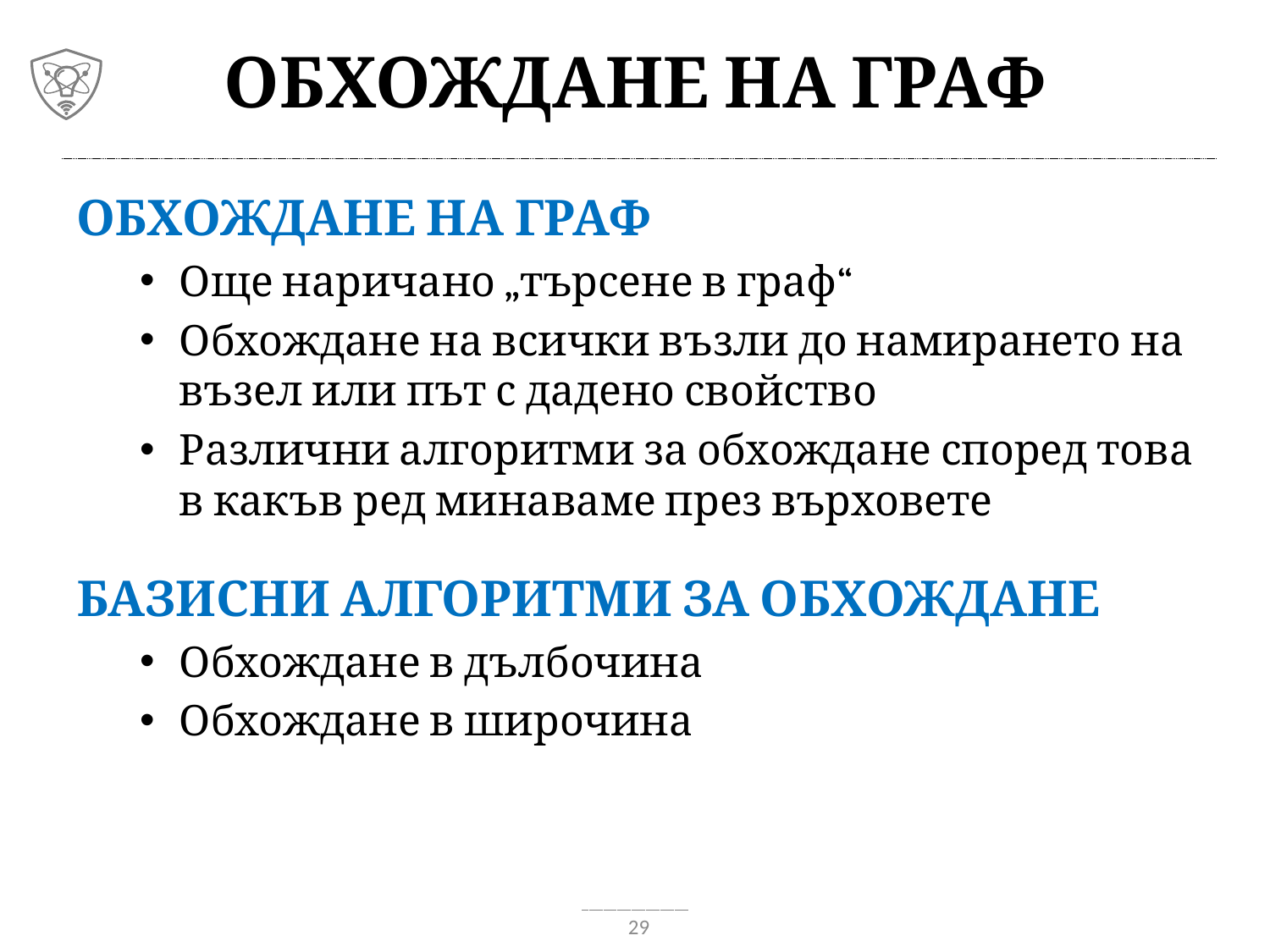

# Обхождане на граф
Обхождане на граф
Още наричано „търсене в граф“
Обхождане на всички възли до намирането на възел или път с дадено свойство
Различни алгоритми за обхождане според това в какъв ред минаваме през върховете
Базисни алгоритми за обхождане
Обхождане в дълбочина
Обхождане в широчина
29